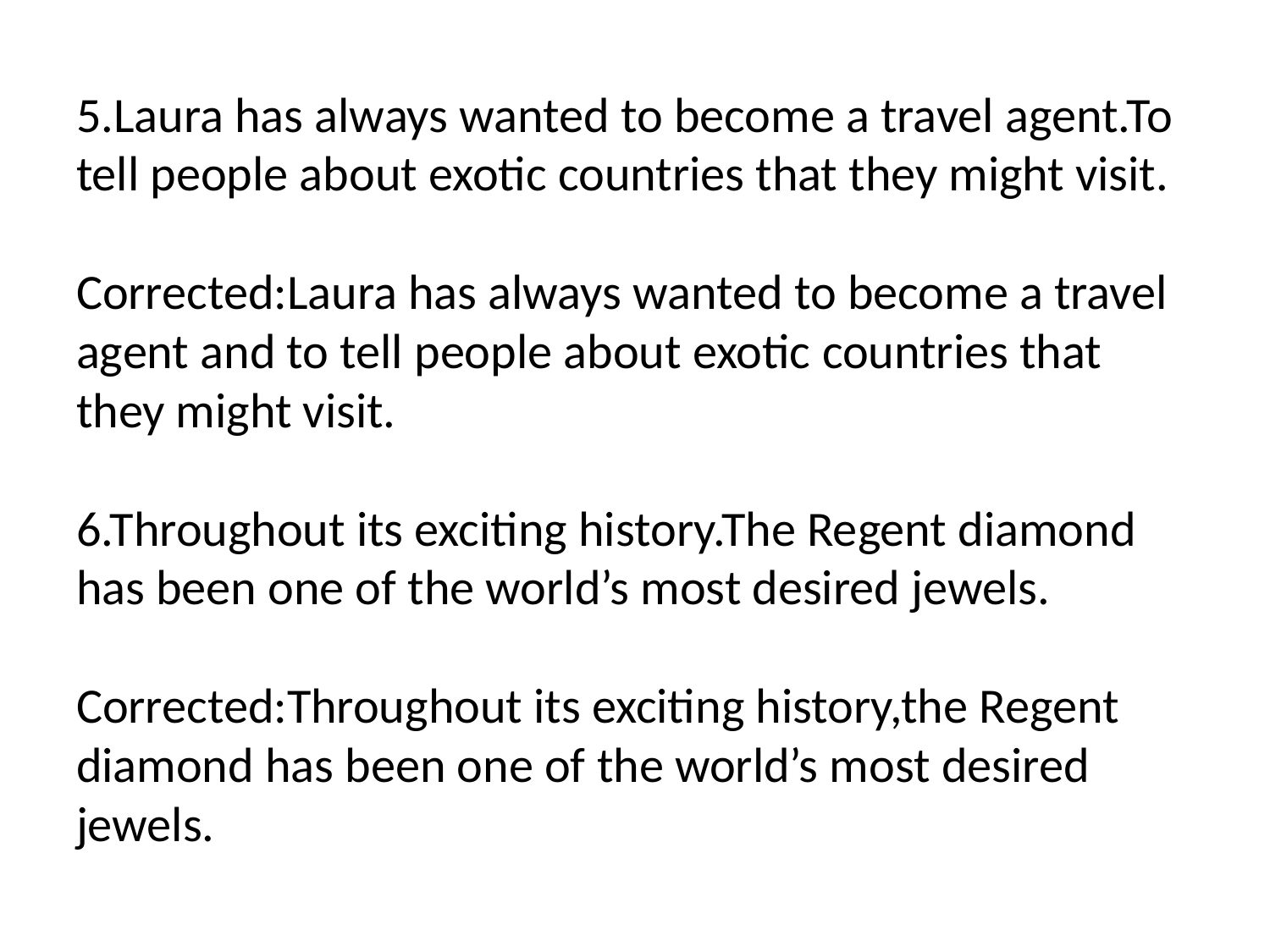

# 5.Laura has always wanted to become a travel agent.To tell people about exotic countries that they might visit. Corrected:Laura has always wanted to become a travel agent and to tell people about exotic countries that they might visit. 6.Throughout its exciting history.The Regent diamond has been one of the world’s most desired jewels. Corrected:Throughout its exciting history,the Regent diamond has been one of the world’s most desired jewels.